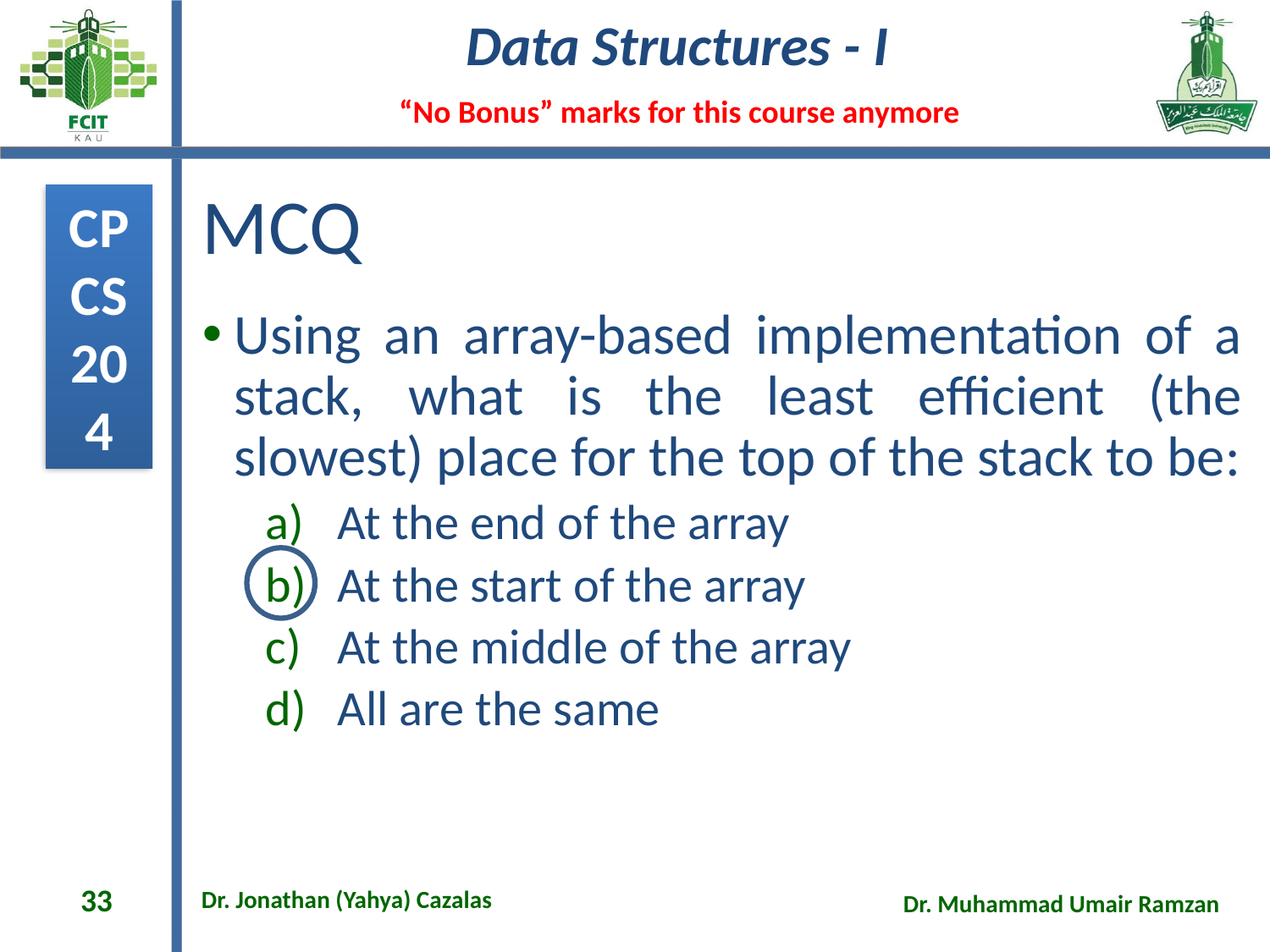

# MCQ
Using an array-based implementation of a stack, what is the least efficient (the slowest) place for the top of the stack to be:
At the end of the array
At the start of the array
At the middle of the array
All are the same

33